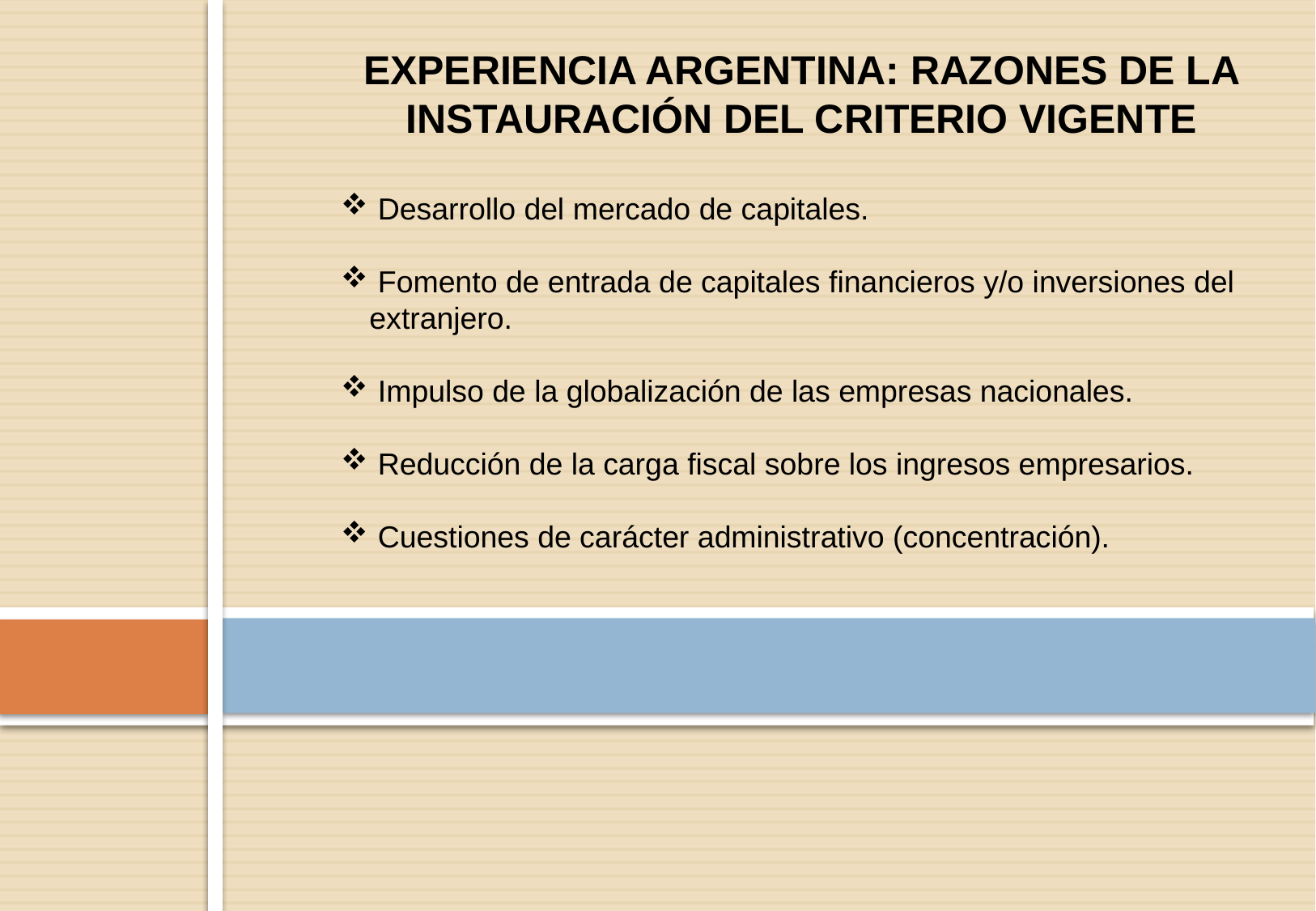

EXPERIENCIA ARGENTINA: RAZONES DE LA INSTAURACIÓN DEL CRITERIO VIGENTE

 Desarrollo del mercado de capitales.

 Fomento de entrada de capitales financieros y/o inversiones del extranjero.

 Impulso de la globalización de las empresas nacionales.

 Reducción de la carga fiscal sobre los ingresos empresarios.

 Cuestiones de carácter administrativo (concentración).

#